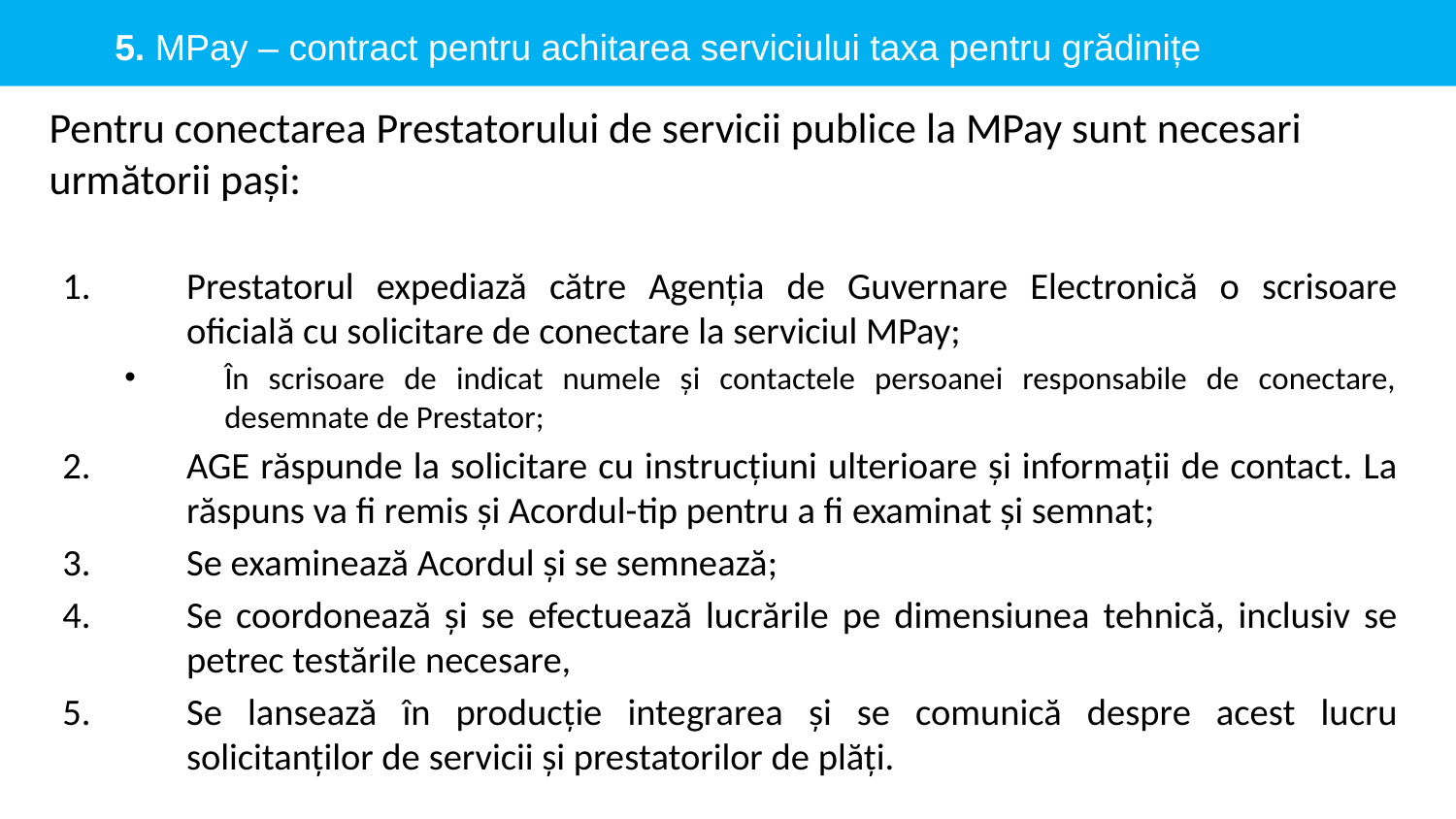

5. MPay – contract pentru achitarea serviciului taxa pentru grădinițe
Pentru conectarea Prestatorului de servicii publice la MPay sunt necesari următorii pași:
Prestatorul expediază către Agenția de Guvernare Electronică o scrisoare oficială cu solicitare de conectare la serviciul MPay;
În scrisoare de indicat numele și contactele persoanei responsabile de conectare, desemnate de Prestator;
AGE răspunde la solicitare cu instrucțiuni ulterioare și informații de contact. La răspuns va fi remis și Acordul-tip pentru a fi examinat și semnat;
Se examinează Acordul și se semnează;
Se coordonează și se efectuează lucrările pe dimensiunea tehnică, inclusiv se petrec testările necesare,
Se lansează în producție integrarea și se comunică despre acest lucru solicitanților de servicii și prestatorilor de plăți.